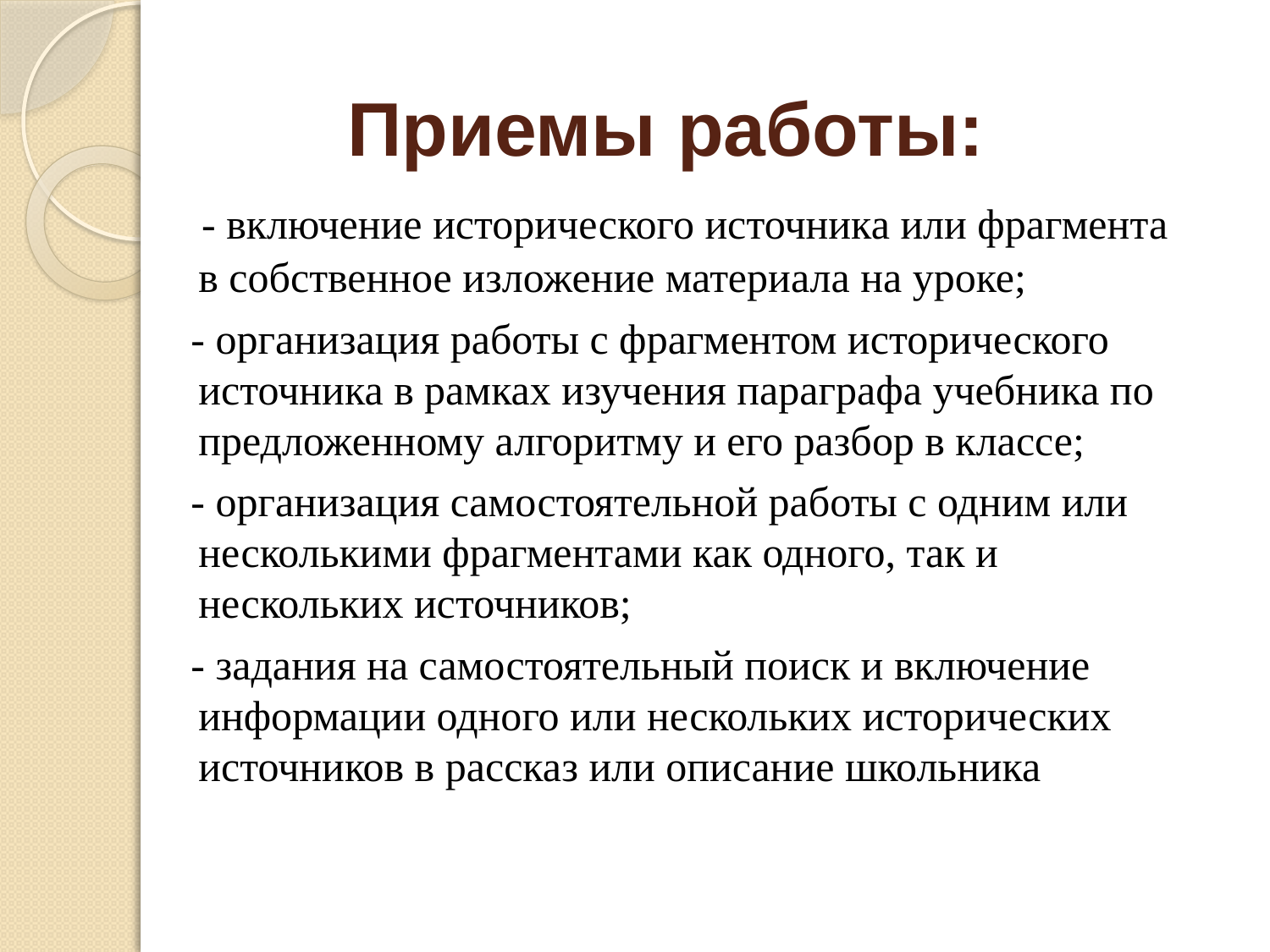

Приемы работы:
   - включение исторического источника или фрагмента в собственное изложение материала на уроке;
   - организация работы с фрагментом исторического источника в рамках изучения параграфа учебника по предложенному алгоритму и его разбор в классе;
   - организация самостоятельной работы с одним или несколькими фрагментами как одного, так и нескольких источников;
   - задания на самостоятельный поиск и включение информации одного или нескольких исторических источников в рассказ или описание школьника